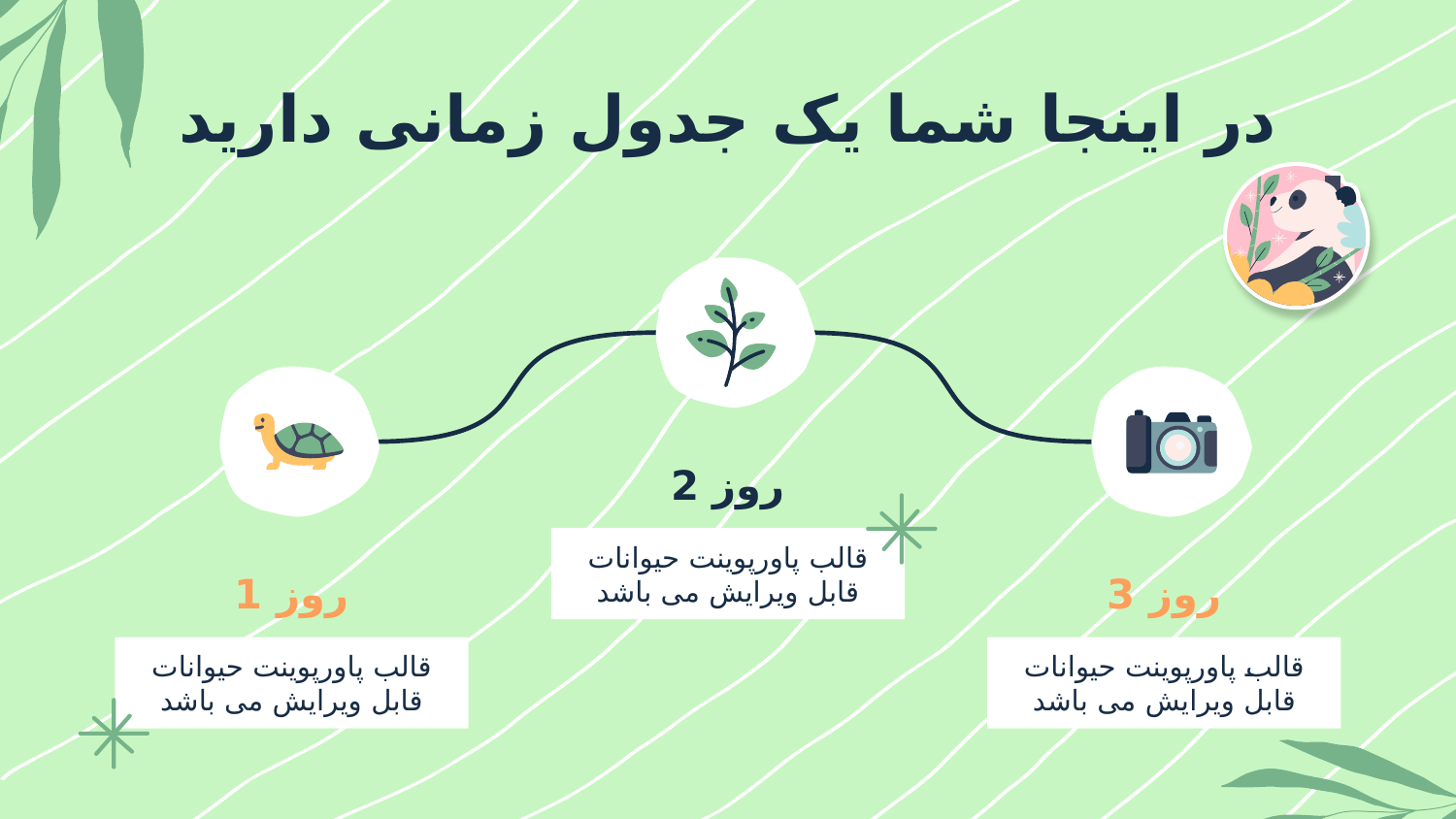

# در اینجا شما یک جدول زمانی دارید

روز 2
قالب پاورپوینت حیوانات قابل ویرایش می باشد

روز 1
قالب پاورپوینت حیوانات قابل ویرایش می باشد

روز 3
قالب پاورپوینت حیوانات قابل ویرایش می باشد